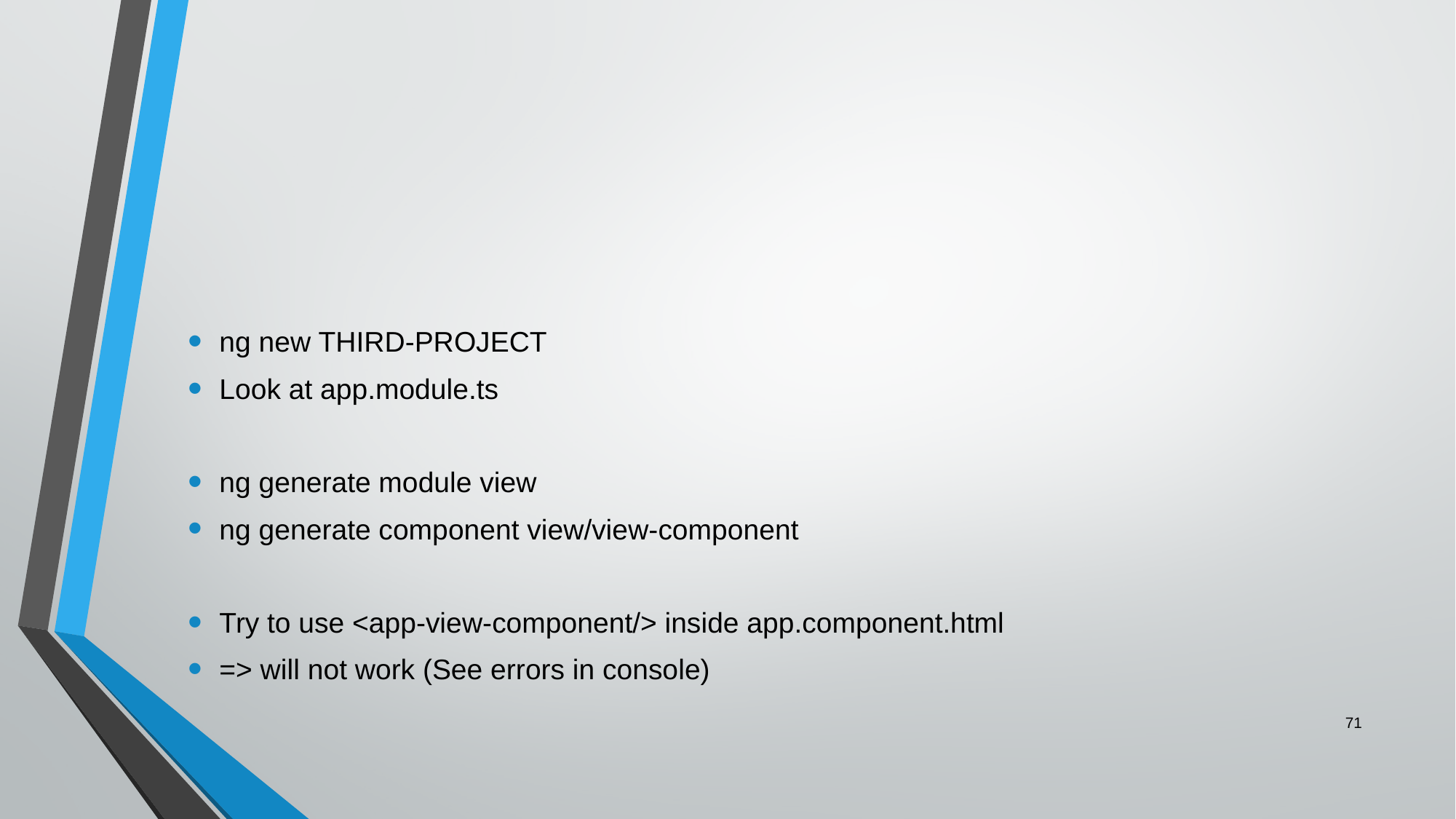

#
ng new THIRD-PROJECT
Look at app.module.ts

ng generate module view
ng generate component view/view-component

Try to use <app-view-component/> inside app.component.html
=> will not work (See errors in console)

71